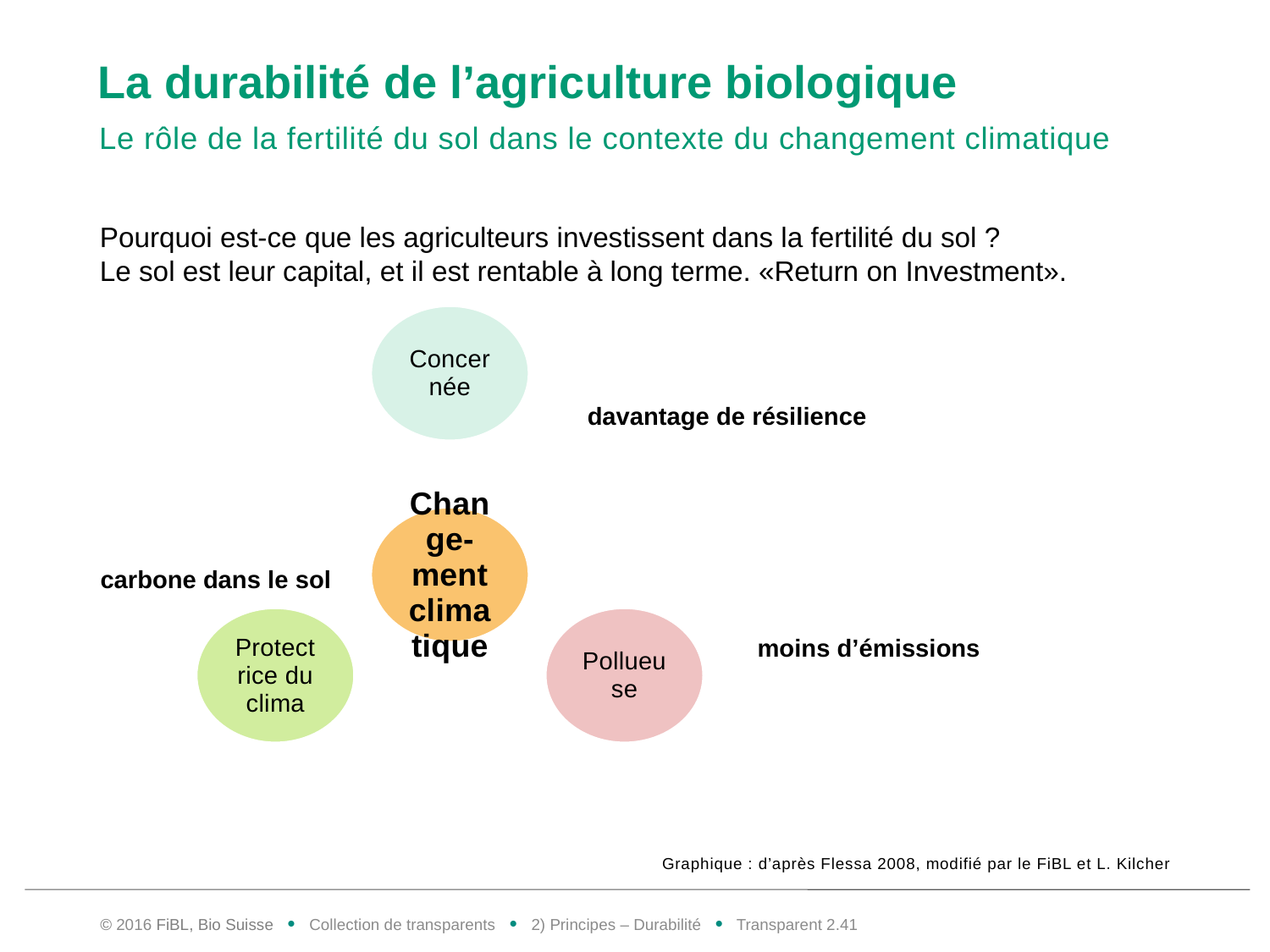

# La durabilité de l’agriculture biologique
Le rôle de la fertilité du sol dans le contexte du changement climatique
Pourquoi est-ce que les agriculteurs investissent dans la fertilité du sol ?
Le sol est leur capital, et il est rentable à long terme. «Return on Investment».
Change-ment climatique
Concernée
Pollueuse
Protectrice du clima
davantage de résilience
carbone dans le sol
moins d’émissions
Graphique : d’après Flessa 2008, modifié par le FiBL et L. Kilcher

© 2016 FiBL, Bio Suisse   •   Collection de transparents   •   2) Principes – Durabilité   •   Transparent 2.41